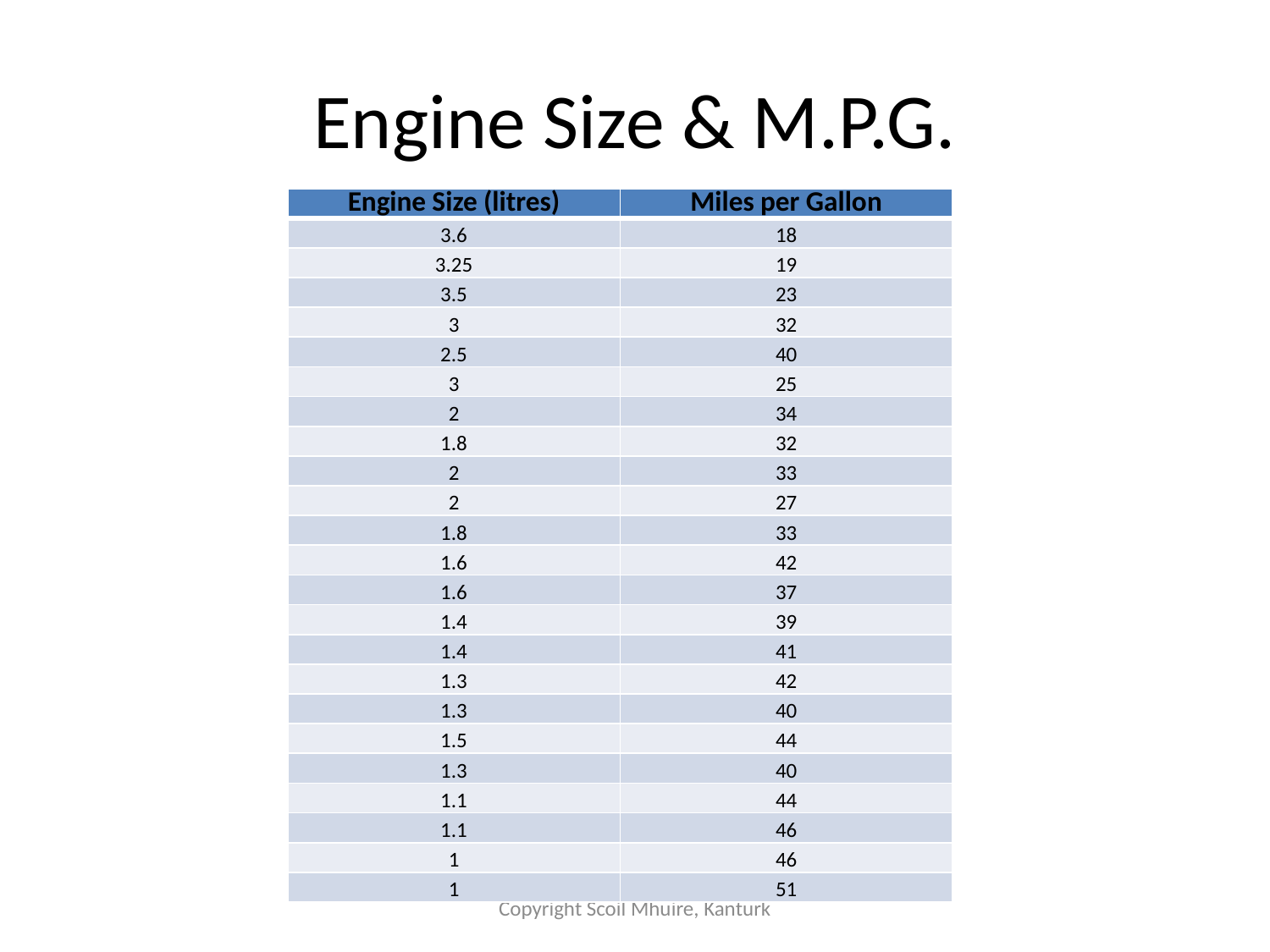

# Engine Size & M.P.G.
| Engine Size (litres) | Miles per Gallon |
| --- | --- |
| 3.6 | 18 |
| 3.25 | 19 |
| 3.5 | 23 |
| 3 | 32 |
| 2.5 | 40 |
| 3 | 25 |
| 2 | 34 |
| 1.8 | 32 |
| 2 | 33 |
| 2 | 27 |
| 1.8 | 33 |
| 1.6 | 42 |
| 1.6 | 37 |
| 1.4 | 39 |
| 1.4 | 41 |
| 1.3 | 42 |
| 1.3 | 40 |
| 1.5 | 44 |
| 1.3 | 40 |
| 1.1 | 44 |
| 1.1 | 46 |
| 1 | 46 |
| 1 | 51 |
Copyright Scoil Mhuire, Kanturk